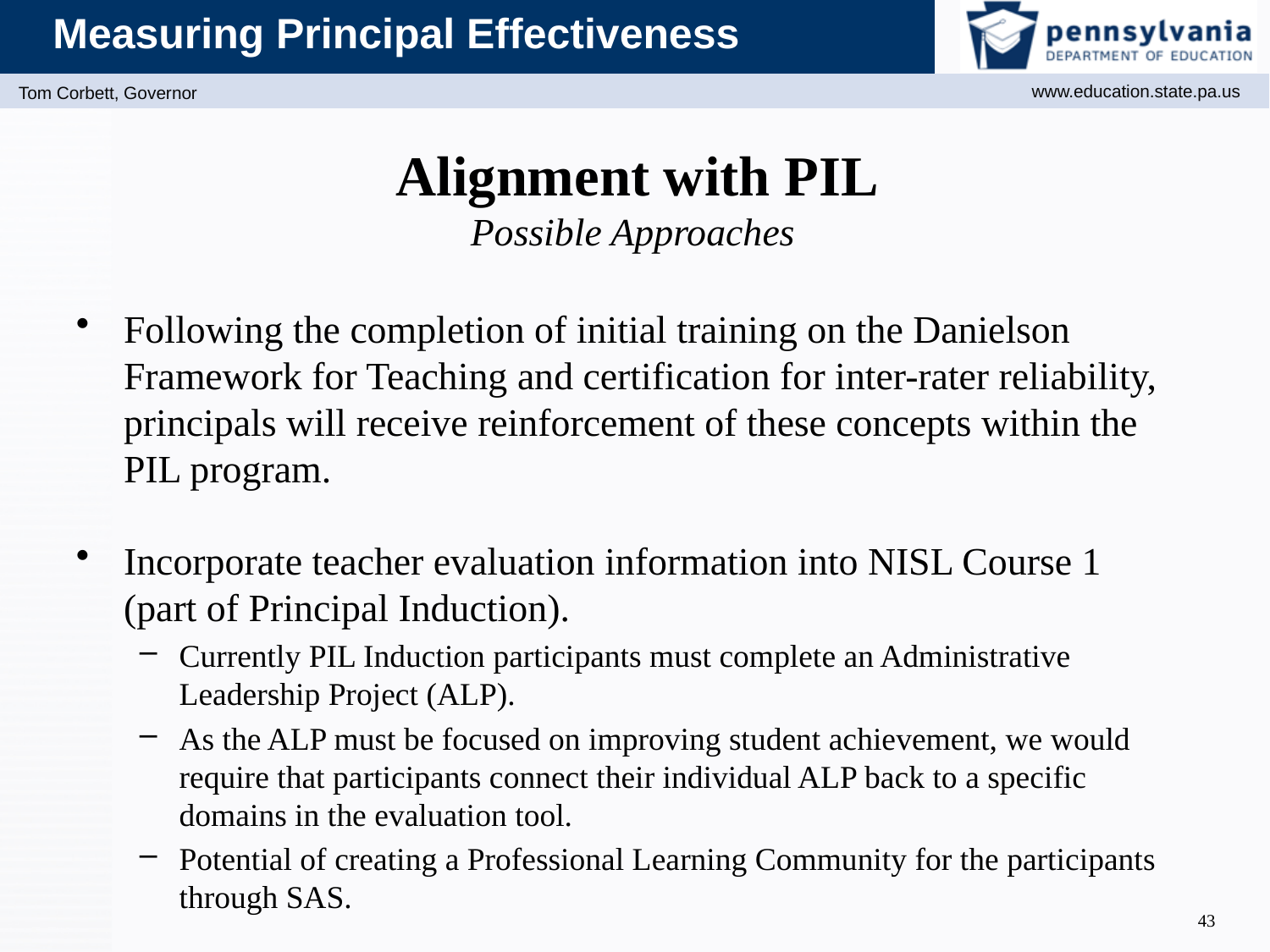

# Alignment with PIL Possible Approaches
Following the completion of initial training on the Danielson Framework for Teaching and certification for inter-rater reliability, principals will receive reinforcement of these concepts within the PIL program.
Incorporate teacher evaluation information into NISL Course 1
(part of Principal Induction).
Currently PIL Induction participants must complete an Administrative Leadership Project (ALP).
As the ALP must be focused on improving student achievement, we would require that participants connect their individual ALP back to a specific domains in the evaluation tool.
Potential of creating a Professional Learning Community for the participants through SAS.
43